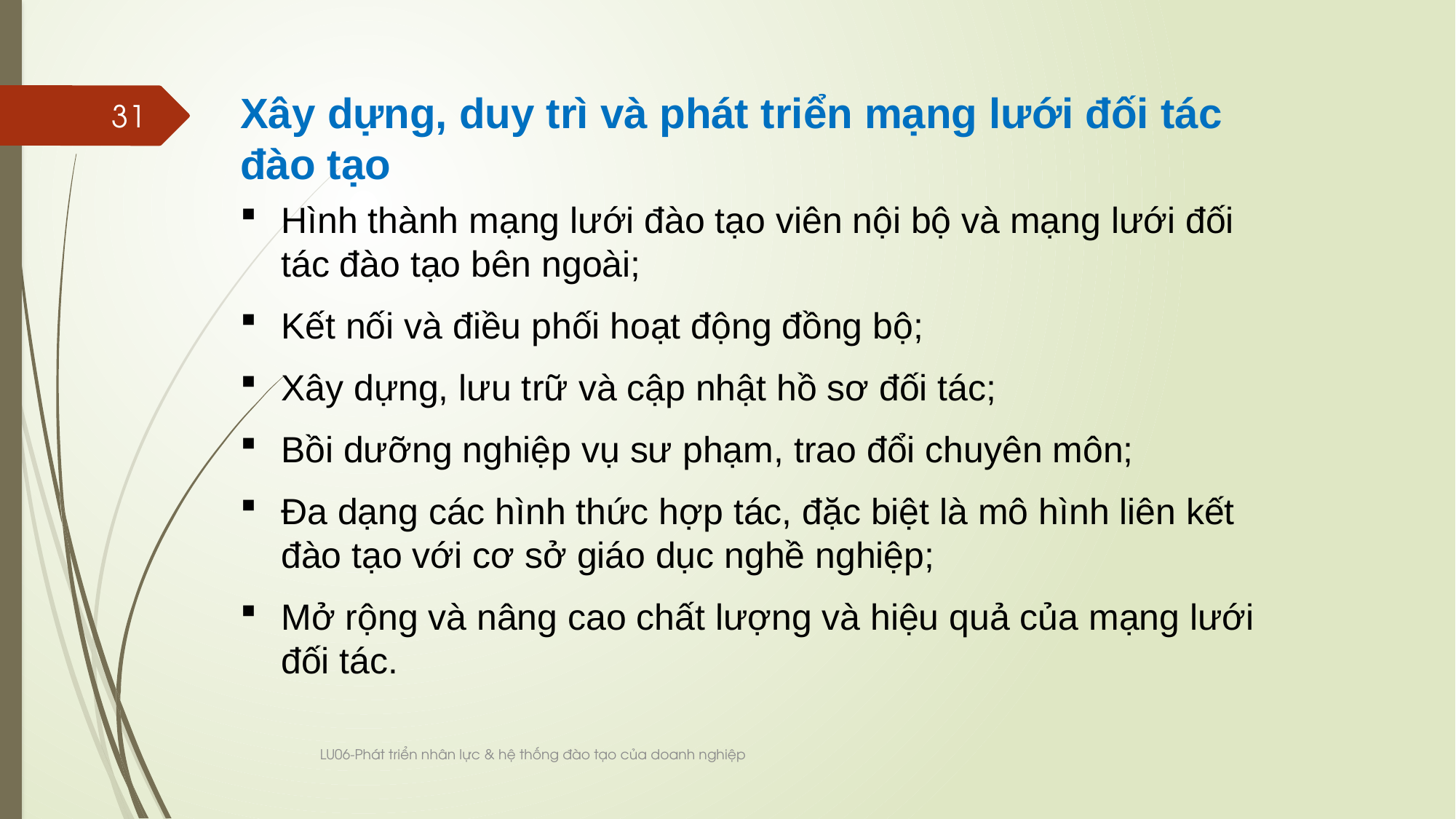

Xây dựng, duy trì và phát triển mạng lưới đối tác đào tạo
Hình thành mạng lưới đào tạo viên nội bộ và mạng lưới đối tác đào tạo bên ngoài;
Kết nối và điều phối hoạt động đồng bộ;
Xây dựng, lưu trữ và cập nhật hồ sơ đối tác;
Bồi dưỡng nghiệp vụ sư phạm, trao đổi chuyên môn;
Đa dạng các hình thức hợp tác, đặc biệt là mô hình liên kết đào tạo với cơ sở giáo dục nghề nghiệp;
Mở rộng và nâng cao chất lượng và hiệu quả của mạng lưới đối tác.
31
LU06-Phát triển nhân lực & hệ thống đào tạo của doanh nghiệp